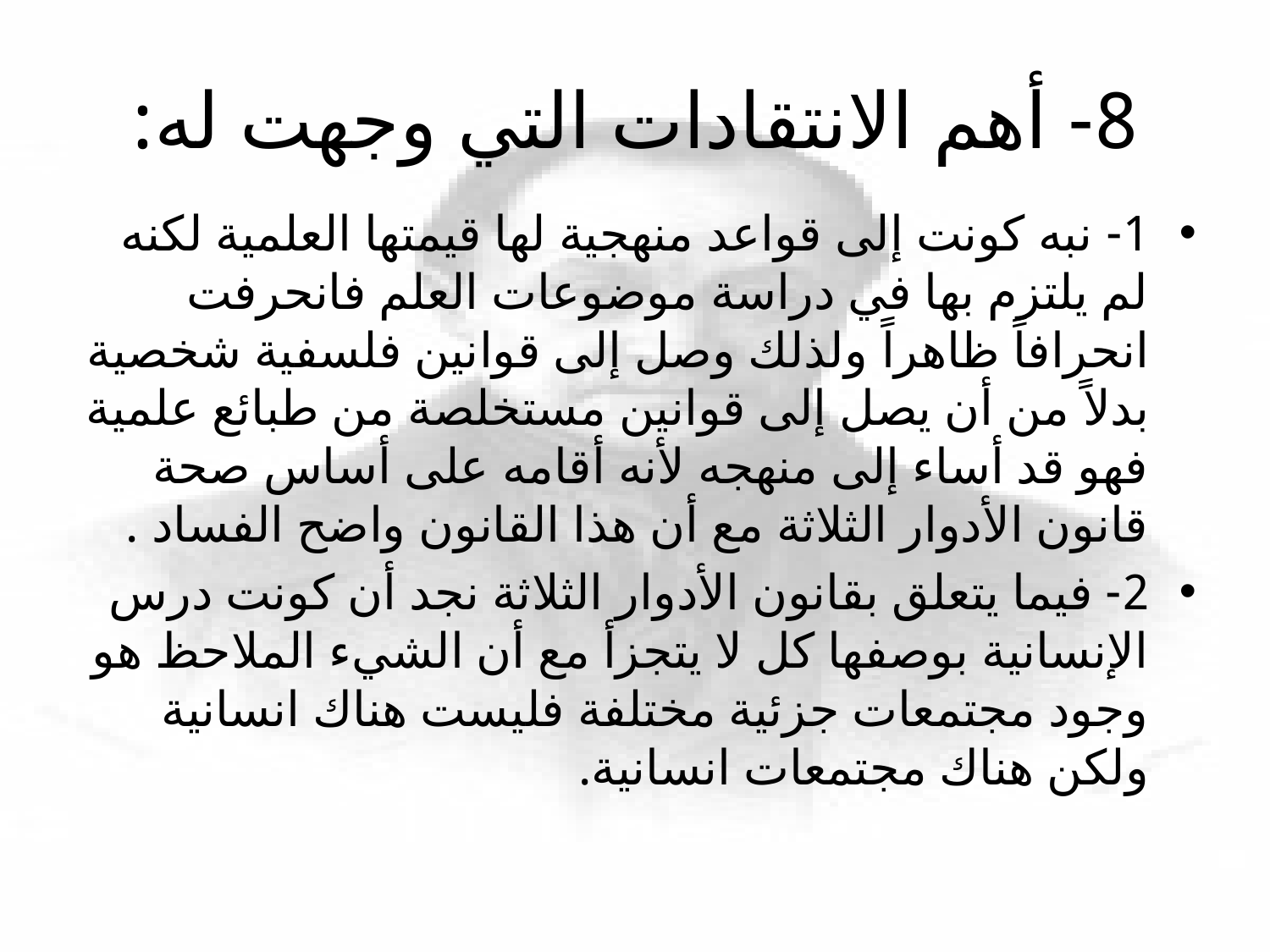

# 8- أهم الانتقادات التي وجهت له:
1- نبه كونت إلى قواعد منهجية لها قيمتها العلمية لكنه لم يلتزم بها في دراسة موضوعات العلم فانحرفت انحرافاً ظاهراً ولذلك وصل إلى قوانين فلسفية شخصية بدلاً من أن يصل إلى قوانين مستخلصة من طبائع علمية فهو قد أساء إلى منهجه لأنه أقامه على أساس صحة قانون الأدوار الثلاثة مع أن هذا القانون واضح الفساد .
2- فيما يتعلق بقانون الأدوار الثلاثة نجد أن كونت درس الإنسانية بوصفها كل لا يتجزأ مع أن الشيء الملاحظ هو وجود مجتمعات جزئية مختلفة فليست هناك انسانية ولكن هناك مجتمعات انسانية.